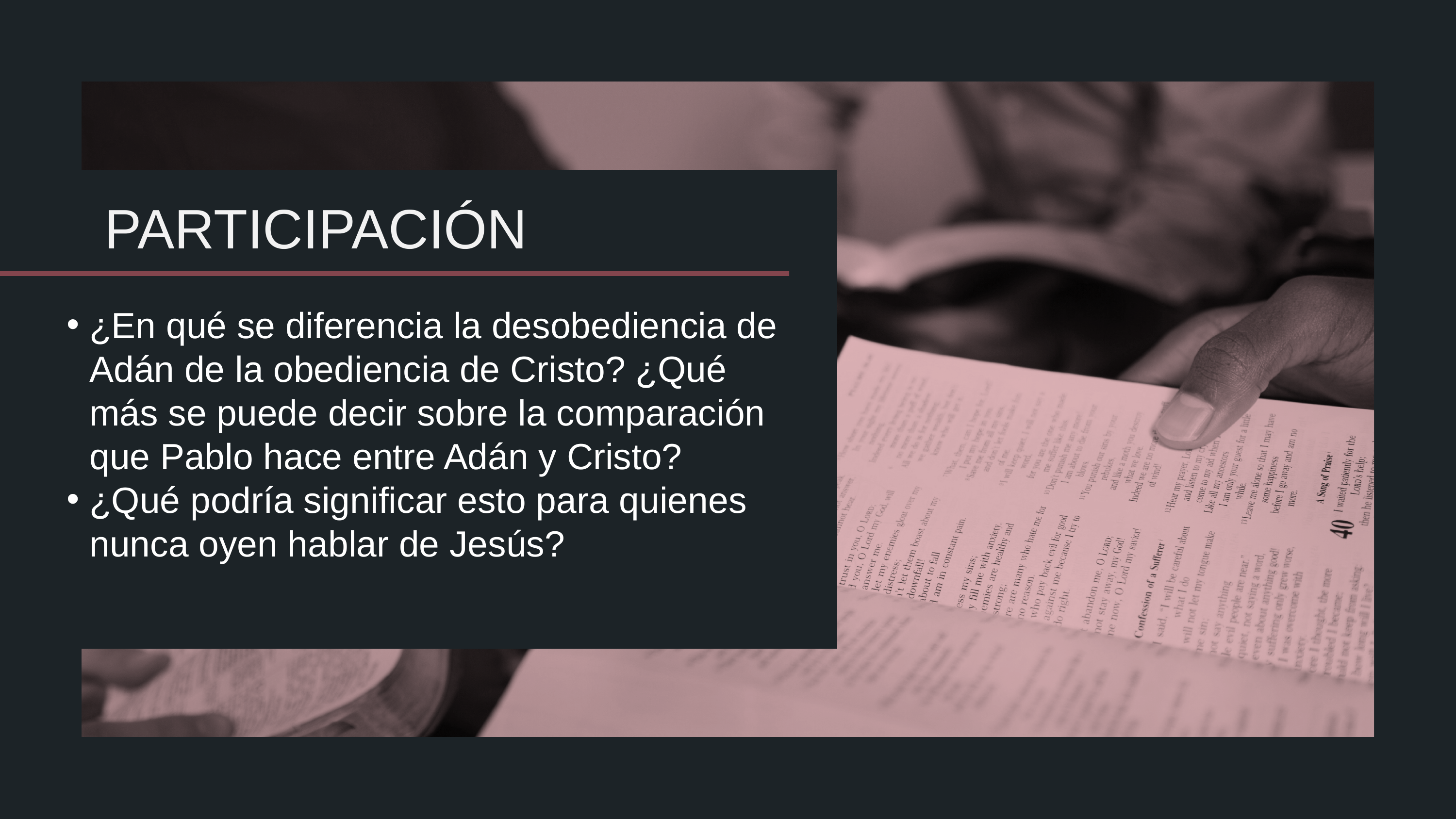

¿En qué se diferencia la desobediencia de Adán de la obediencia de Cristo? ¿Qué más se puede decir sobre la comparación que Pablo hace entre Adán y Cristo?
¿Qué podría significar esto para quienes nunca oyen hablar de Jesús?